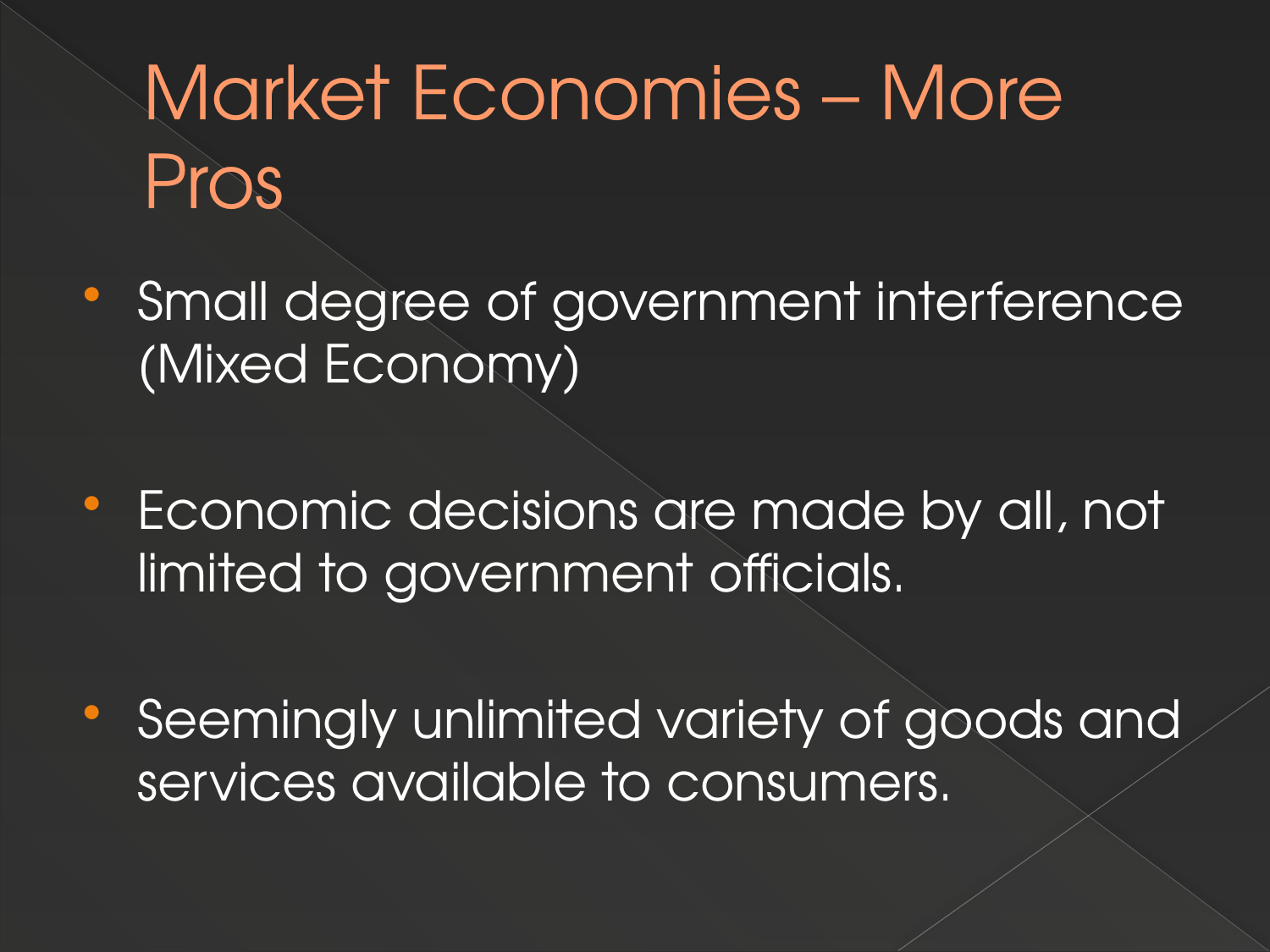

# Market Economies – More Pros
Small degree of government interference (Mixed Economy)

Economic decisions are made by all, not limited to government officials.

Seemingly unlimited variety of goods and services available to consumers.